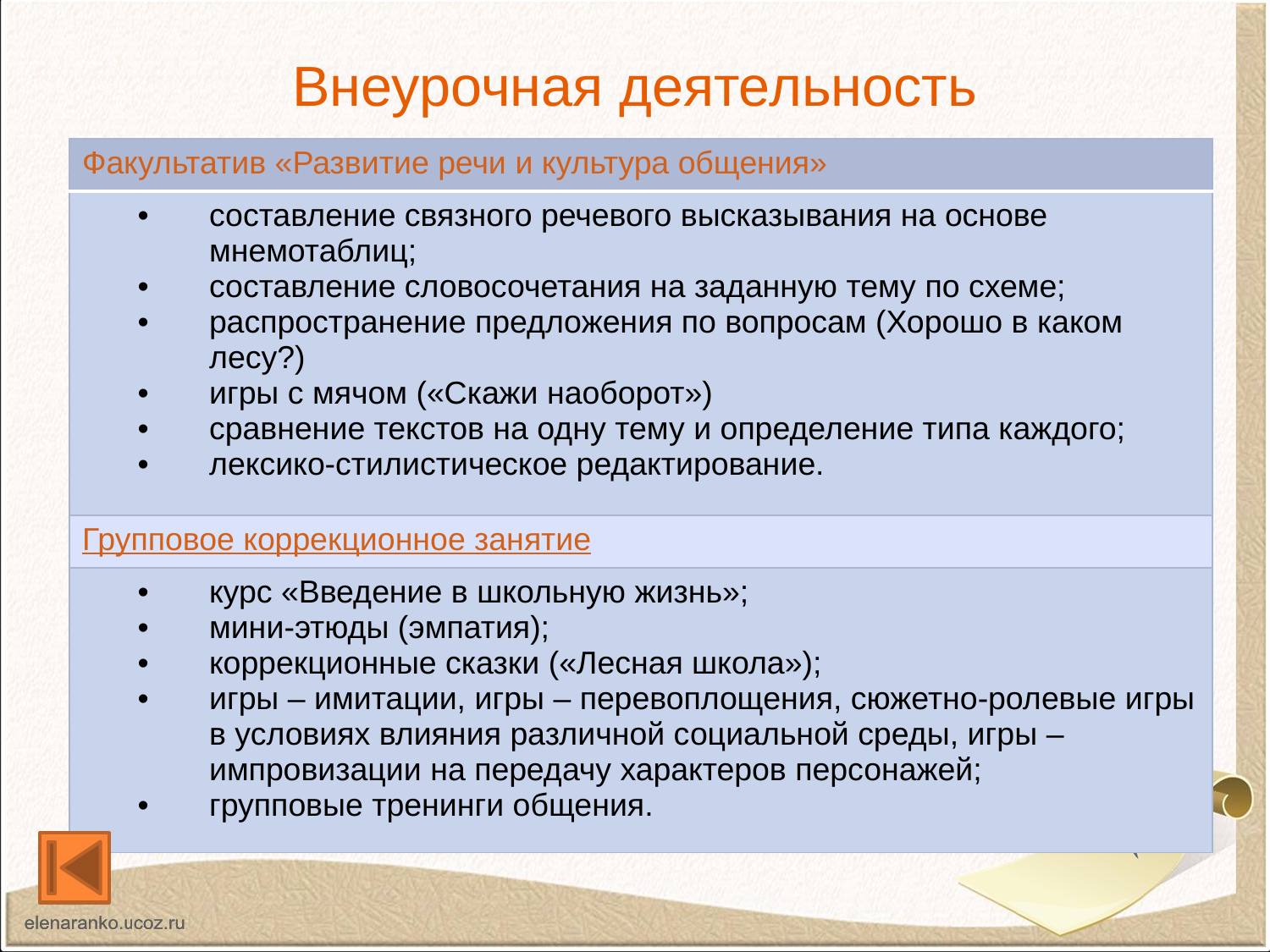

# Внеурочная деятельность
| Факультатив «Развитие речи и культура общения» |
| --- |
| составление связного речевого высказывания на основе мнемотаблиц; составление словосочетания на заданную тему по схеме; распространение предложения по вопросам (Хорошо в каком лесу?) игры с мячом («Скажи наоборот») сравнение текстов на одну тему и определение типа каждого; лексико-стилистическое редактирование. |
| Групповое коррекционное занятие |
| курс «Введение в школьную жизнь»; мини-этюды (эмпатия); коррекционные сказки («Лесная школа»); игры – имитации, игры – перевоплощения, сюжетно-ролевые игры в условиях влияния различной социальной среды, игры – импровизации на передачу характеров персонажей; групповые тренинги общения. |